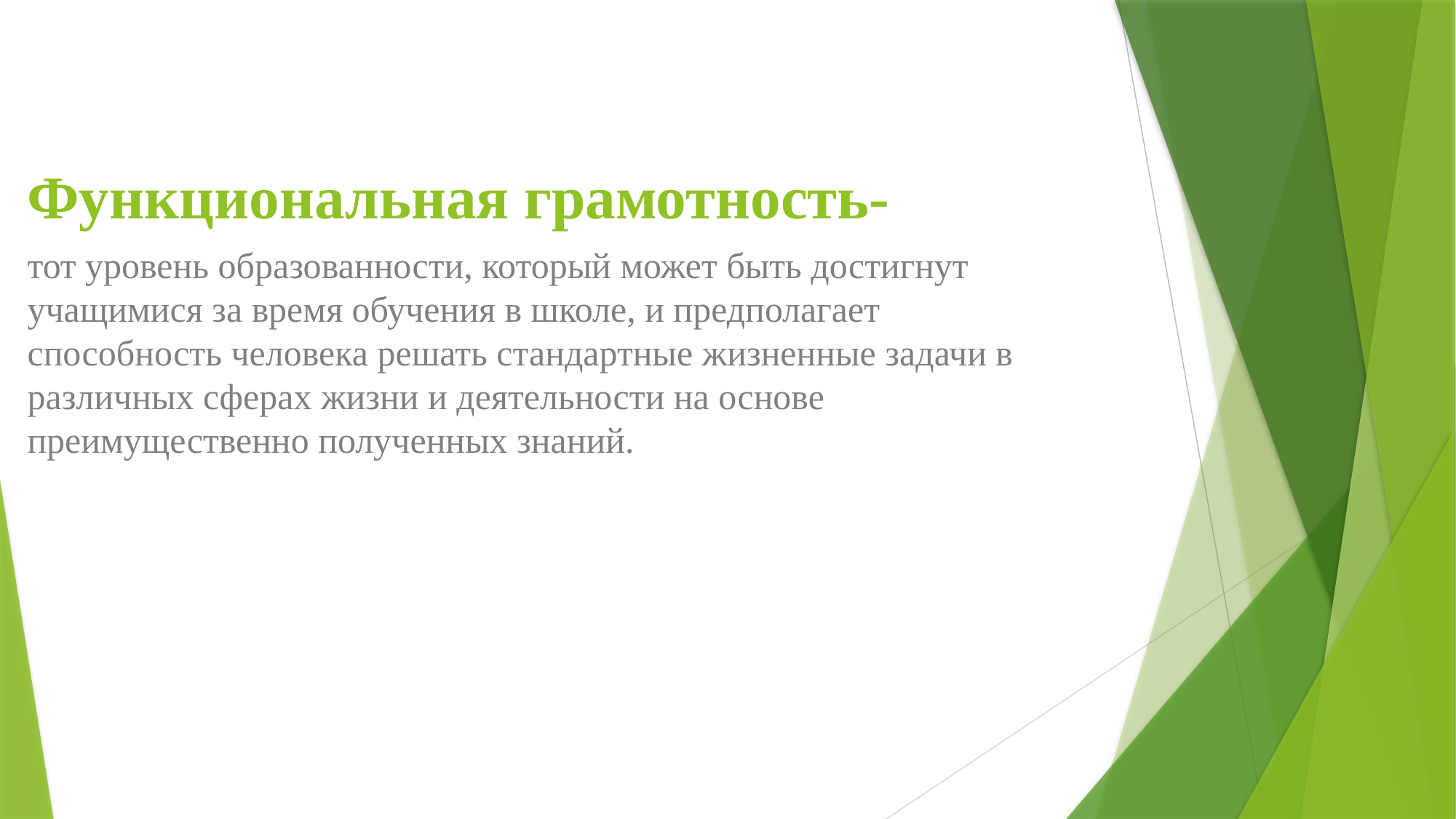

# Функциональная грамотность-
тот уровень образованности, который может быть достигнут учащимися за время обучения в школе, и предполагает способность человека решать стандартные жизненные задачи в различных сферах жизни и деятельности на основе преимущественно полученных знаний.